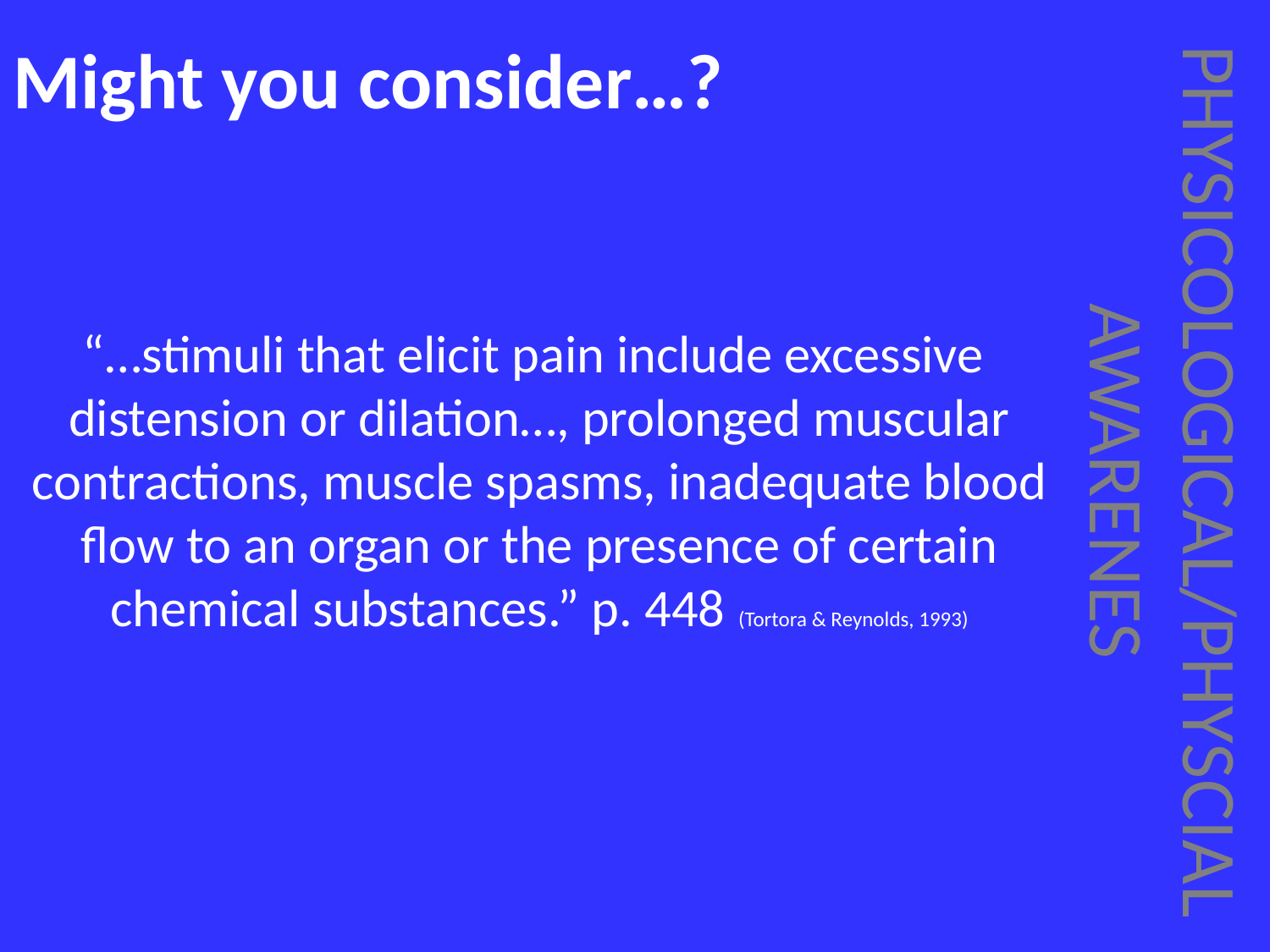

# Might you consider…?
“…stimuli that elicit pain include excessive  distension or dilation…, prolonged muscular contractions, muscle spasms, inadequate blood flow to an organ or the presence of certain chemical substances.” p. 448 (Tortora & Reynolds, 1993)
PHYSICOLOGICAL/PHYSCIAL AWARENES